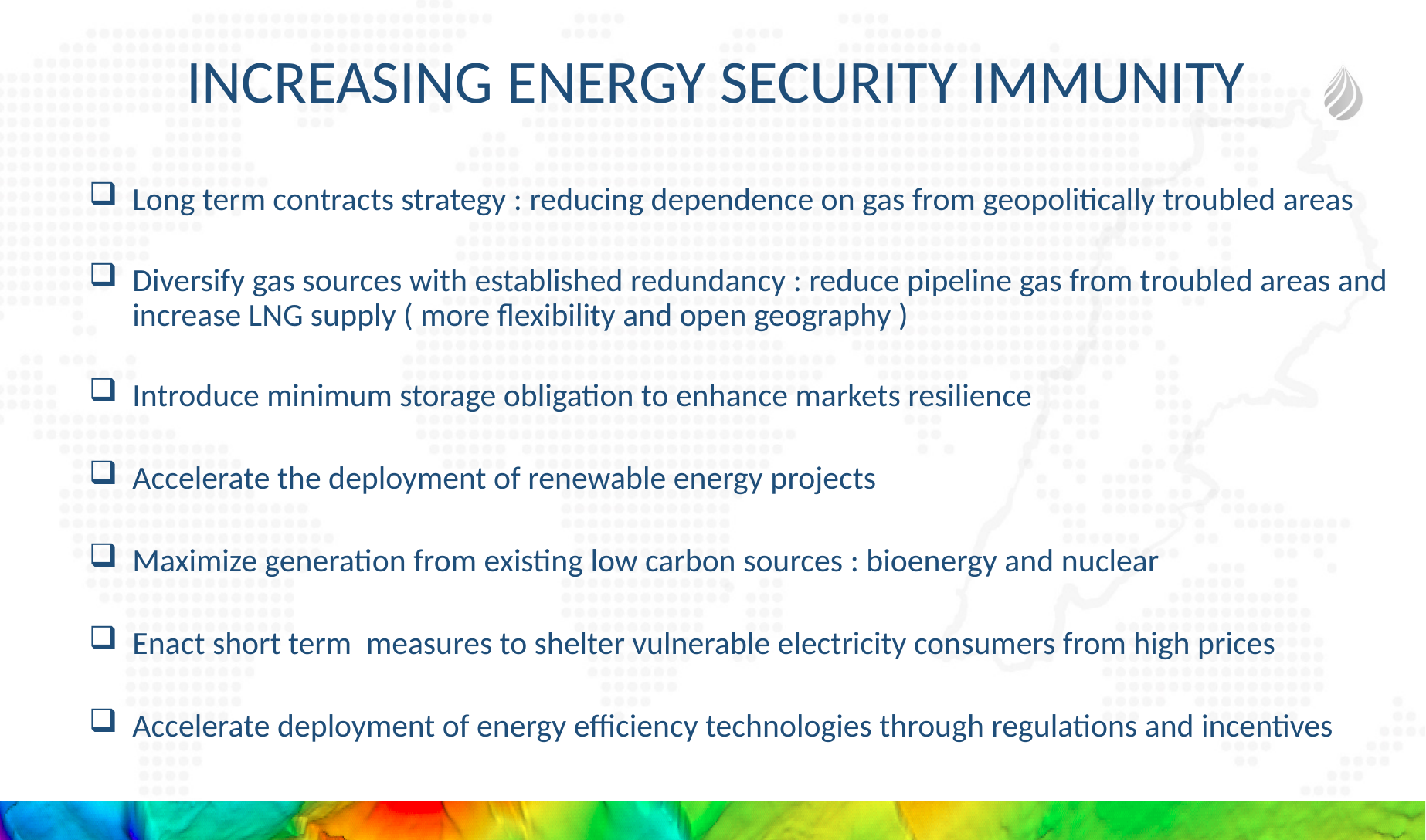

increasing energy security immunity

Long term contracts strategy : reducing dependence on gas from geopolitically troubled areas

Diversify gas sources with established redundancy : reduce pipeline gas from troubled areas and increase LNG supply ( more flexibility and open geography )

Introduce minimum storage obligation to enhance markets resilience

Accelerate the deployment of renewable energy projects

Maximize generation from existing low carbon sources : bioenergy and nuclear

Enact short term  measures to shelter vulnerable electricity consumers from high prices

Accelerate deployment of energy efficiency technologies through regulations and incentives